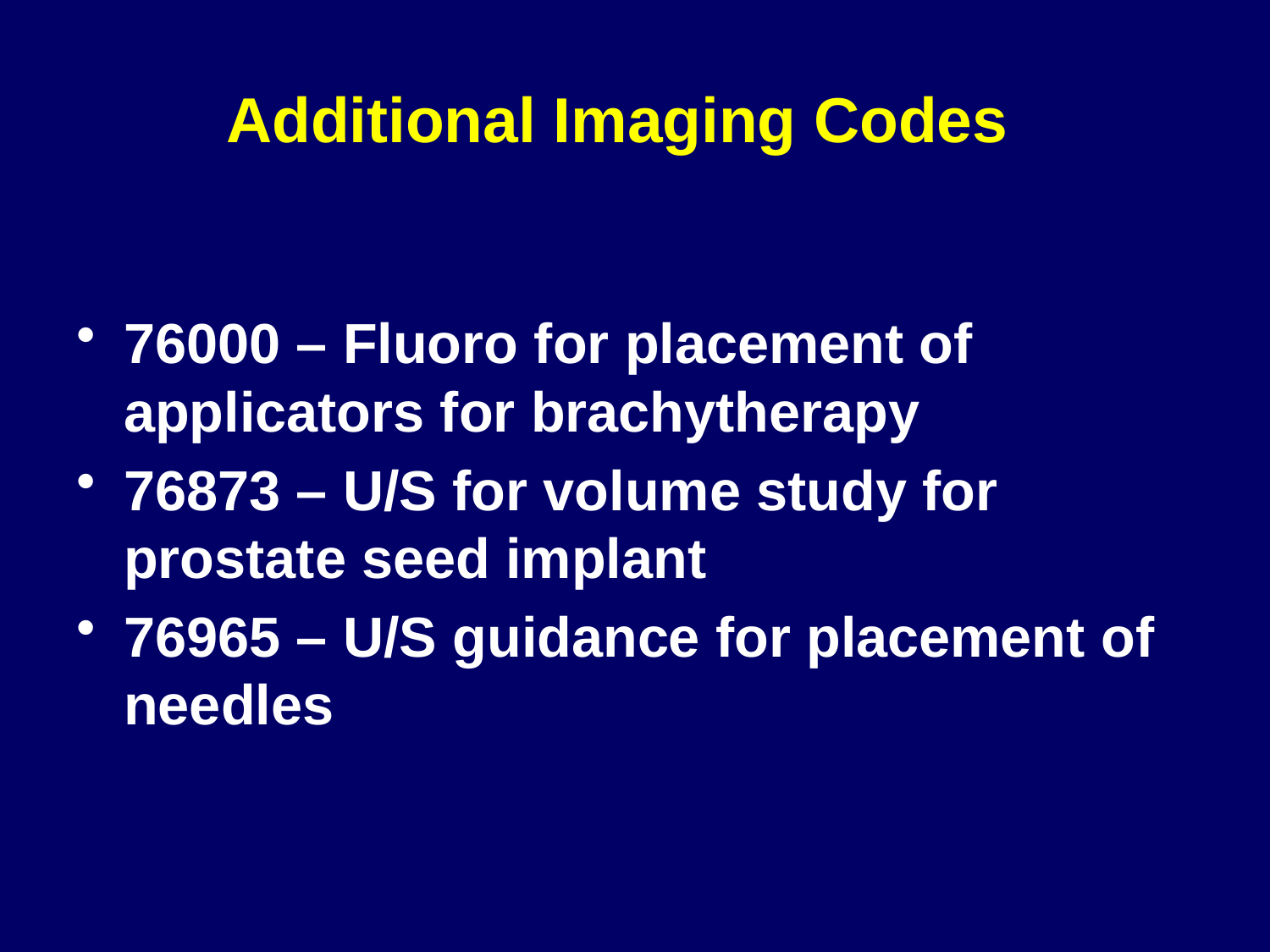

# Additional Imaging Codes

76000 – Fluoro for placement of applicators for brachytherapy
76873 – U/S for volume study for prostate seed implant
76965 – U/S guidance for placement of needles